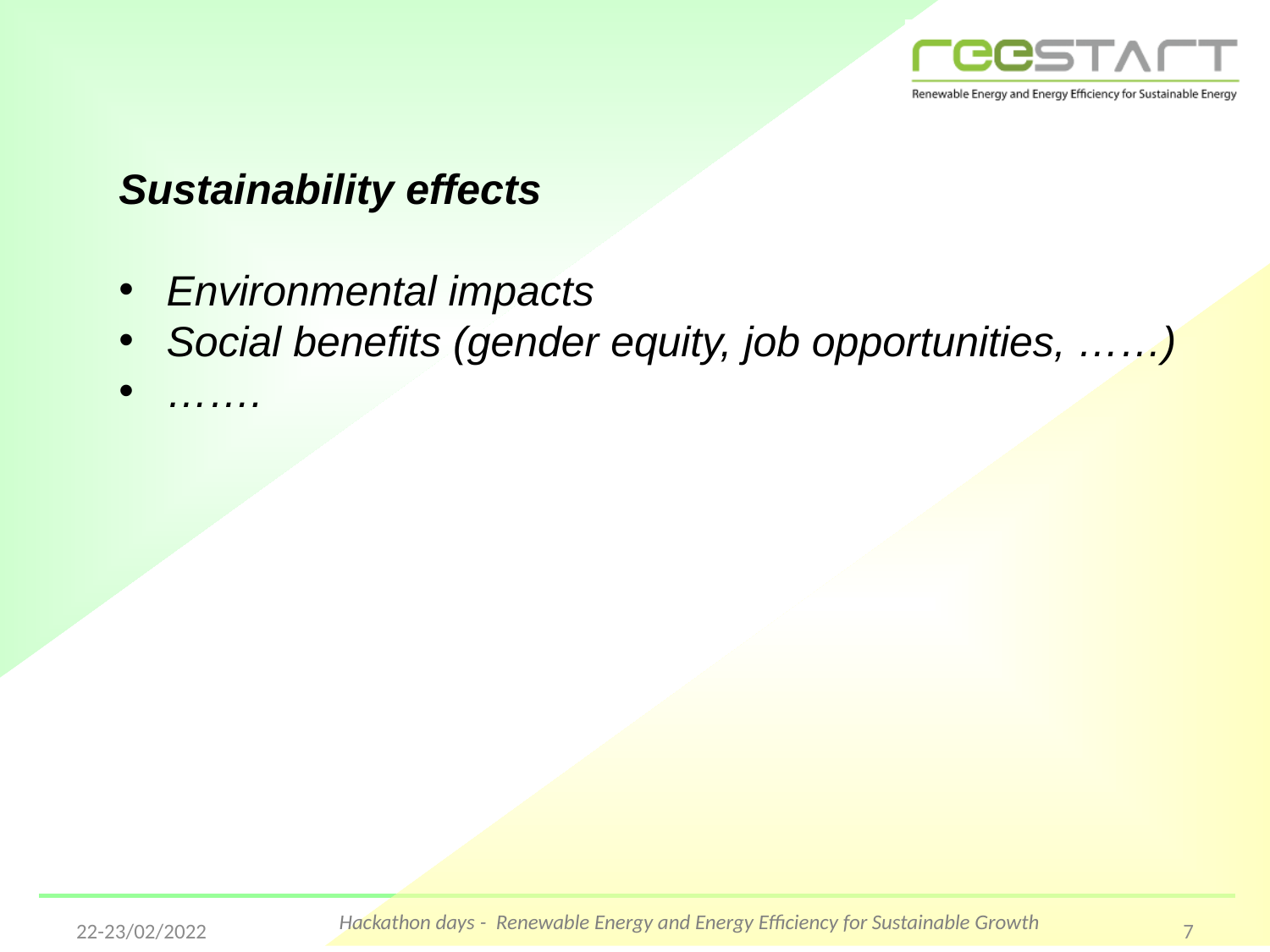

Sustainability effects

Environmental impacts
Social benefits (gender equity, job opportunities, ……)
…….

Hackathon days -  Renewable Energy and Energy Efficiency for Sustainable Growth
22-23/02/2022
7